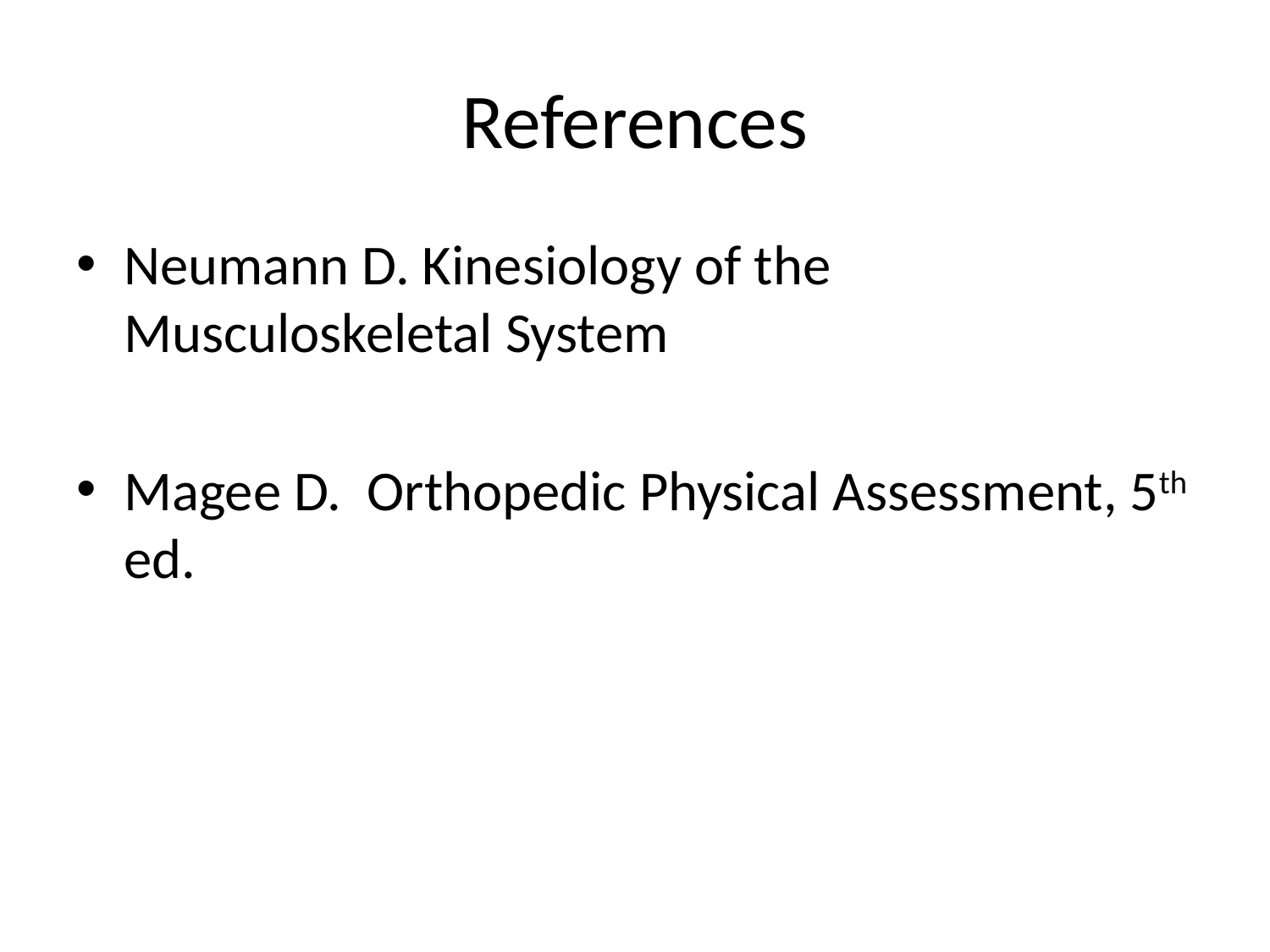

# References
Neumann D. Kinesiology of the Musculoskeletal System

Magee D.  Orthopedic Physical Assessment, 5th ed.